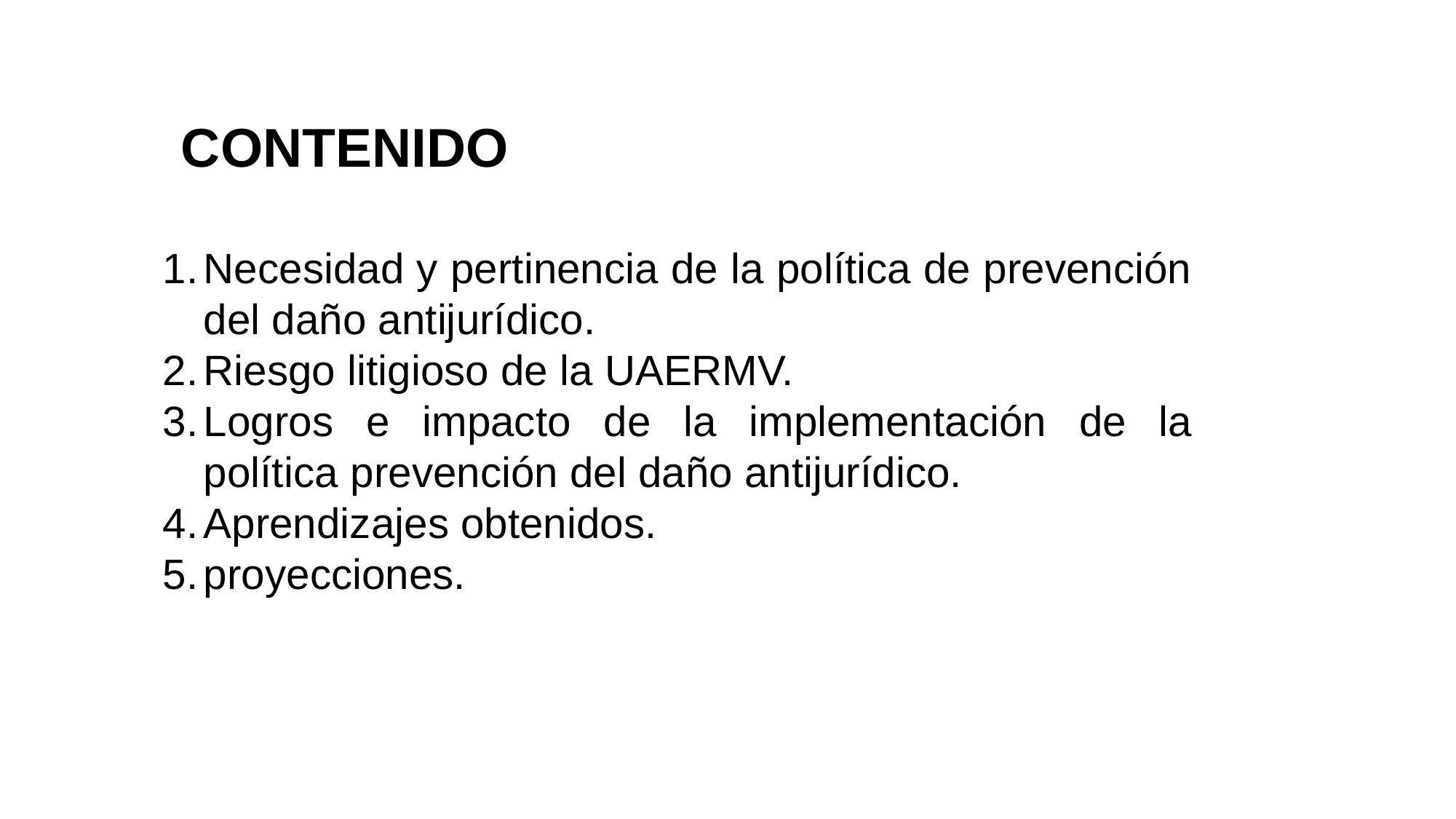

CONTENIDO

Necesidad y pertinencia de la política de prevención del daño antijurídico.
Riesgo litigioso de la UAERMV.
Logros e impacto de la implementación de la política prevención del daño antijurídico.
Aprendizajes obtenidos.
proyecciones.